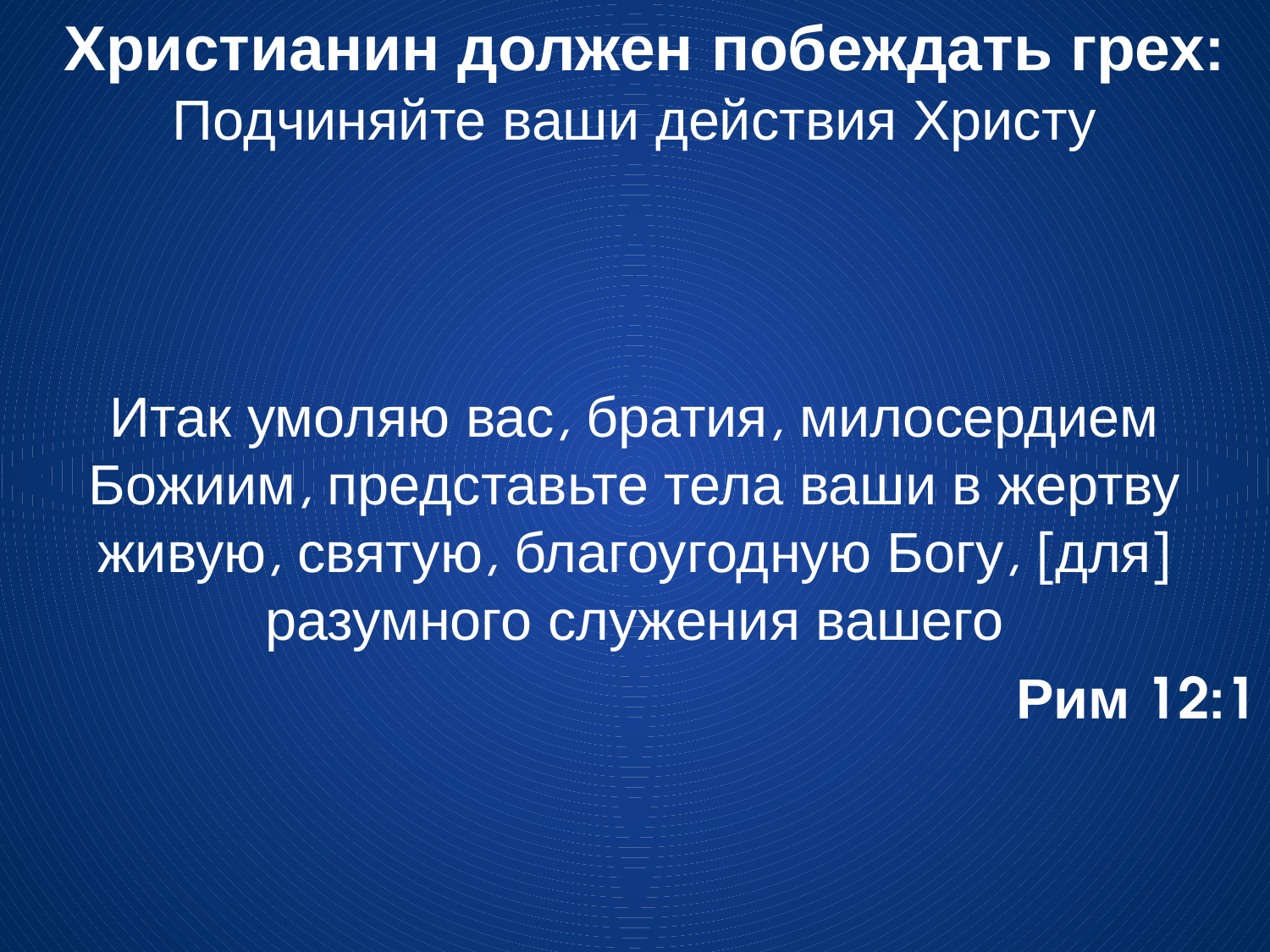

# Христианин должен побеждать грех: Подчиняйте ваши действия Христу
Итак умоляю вас, братия, милосердием Божиим, представьте тела ваши в жертву живую, святую, благоугодную Богу, [для] разумного служения вашего
Рим 12:1